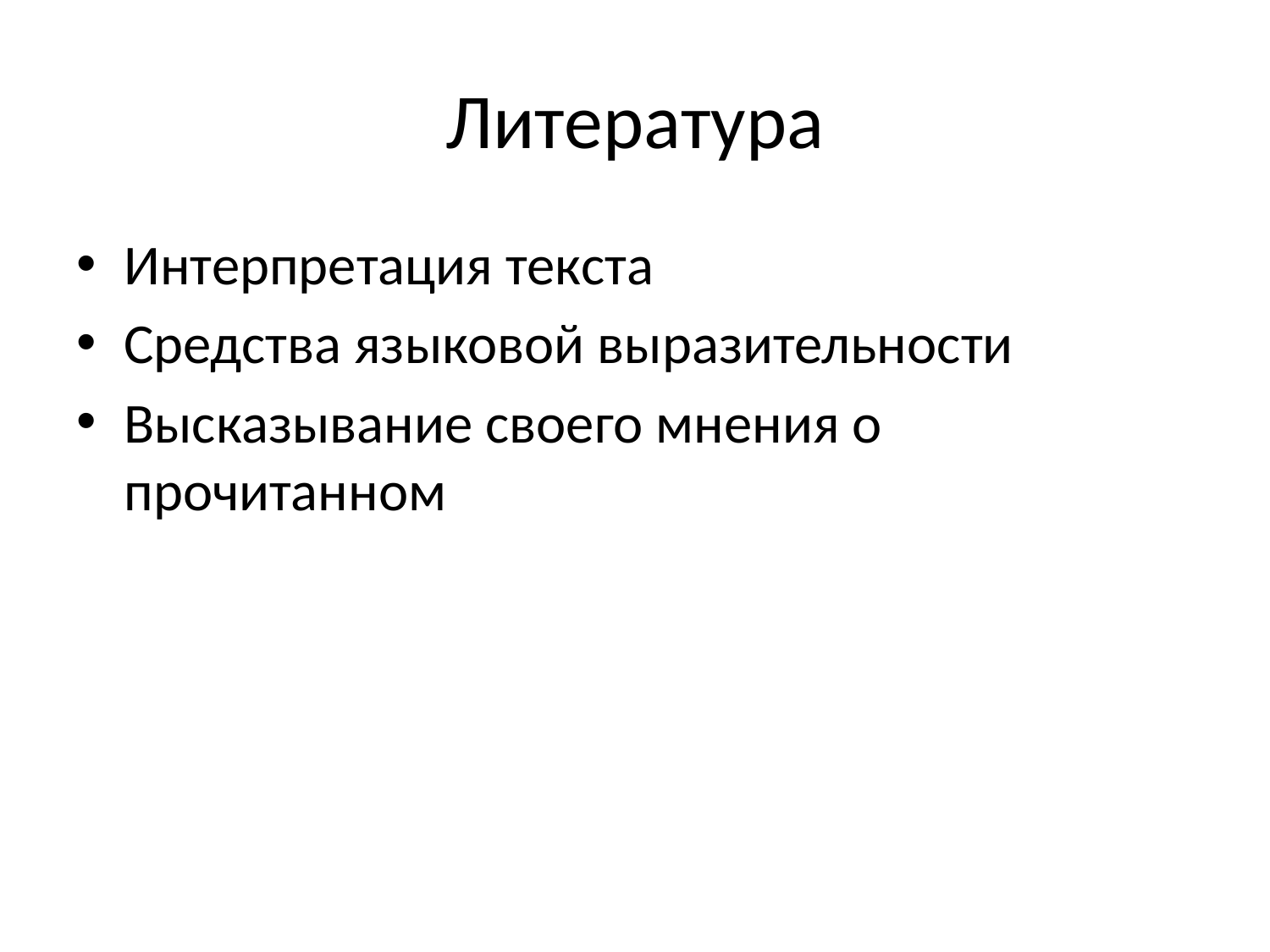

# Литература
Интерпретация текста
Средства языковой выразительности
Высказывание своего мнения о прочитанном